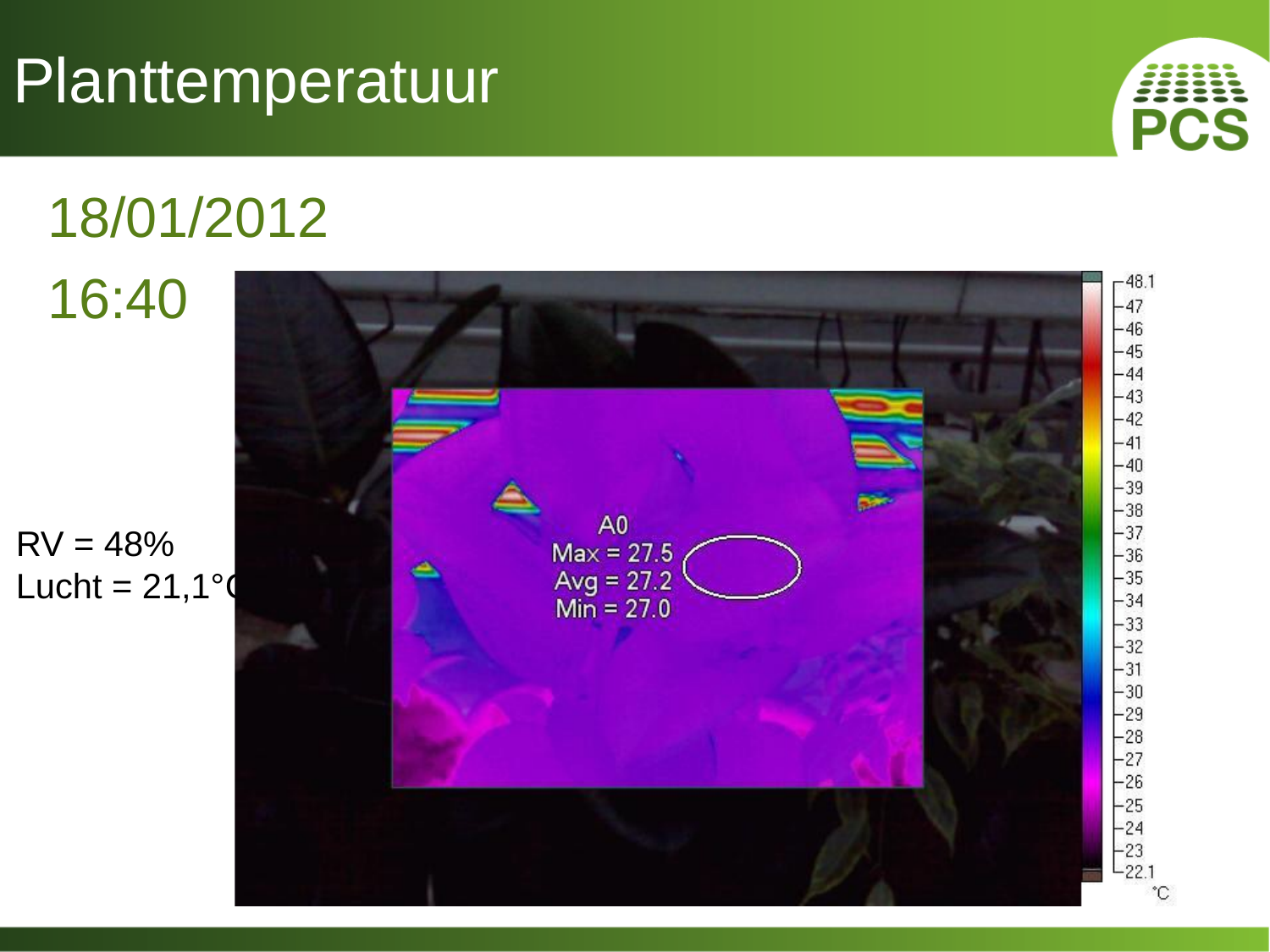

# Planttemperatuur
18/01/2012
16:40

RV = 48%
Lucht = 21,1°
C